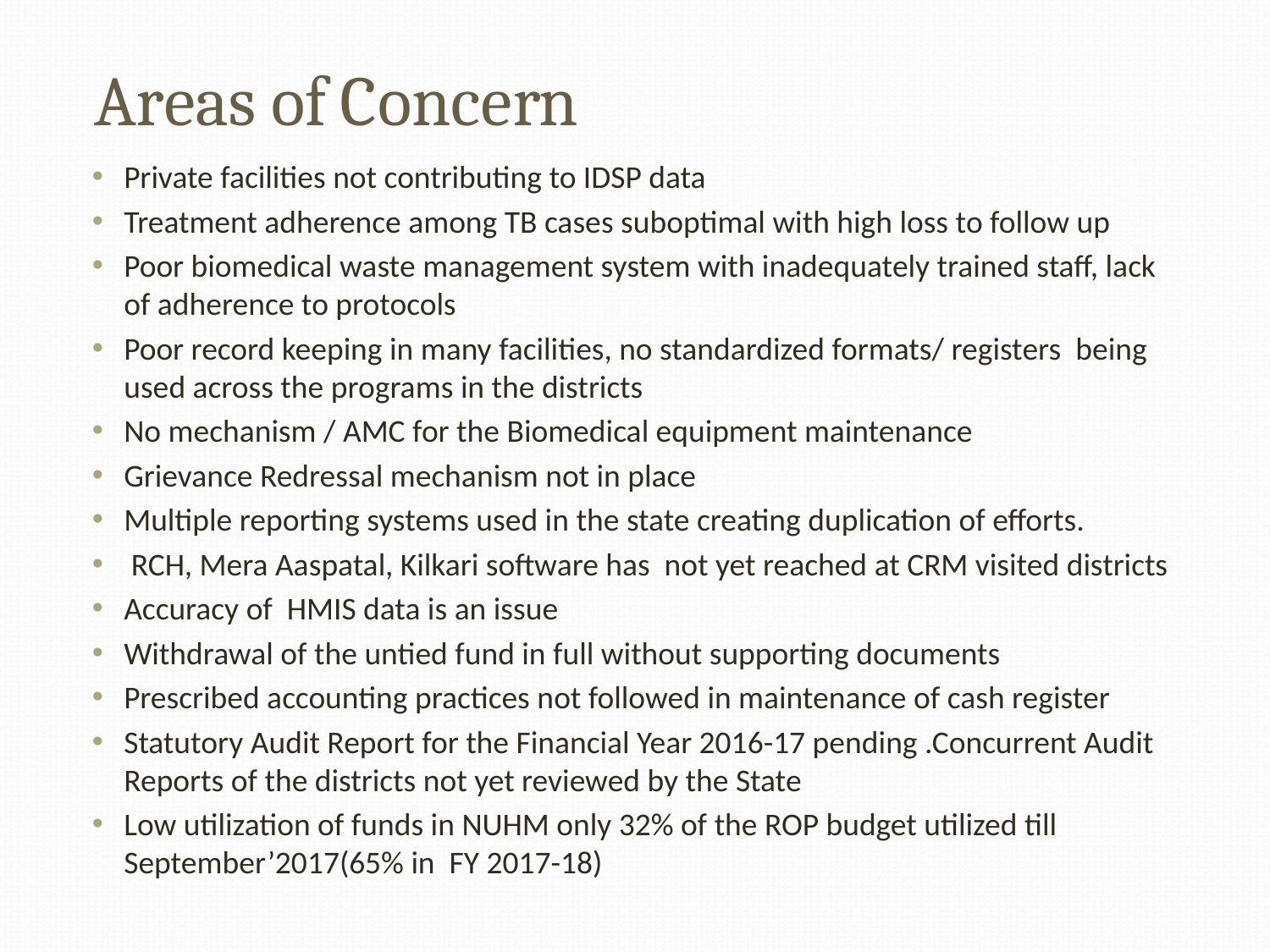

# Areas of Concern
Private facilities not contributing to IDSP data
Treatment adherence among TB cases suboptimal with high loss to follow up
Poor biomedical waste management system with inadequately trained staff, lack of adherence to protocols
Poor record keeping in many facilities, no standardized formats/ registers  being used across the programs in the districts
No mechanism / AMC for the Biomedical equipment maintenance
Grievance Redressal mechanism not in place
Multiple reporting systems used in the state creating duplication of efforts.
 RCH, Mera Aaspatal, Kilkari software has  not yet reached at CRM visited districts
Accuracy of  HMIS data is an issue
Withdrawal of the untied fund in full without supporting documents
Prescribed accounting practices not followed in maintenance of cash register
Statutory Audit Report for the Financial Year 2016-17 pending .Concurrent Audit Reports of the districts not yet reviewed by the State
Low utilization of funds in NUHM only 32% of the ROP budget utilized till September’2017(65% in  FY 2017-18)